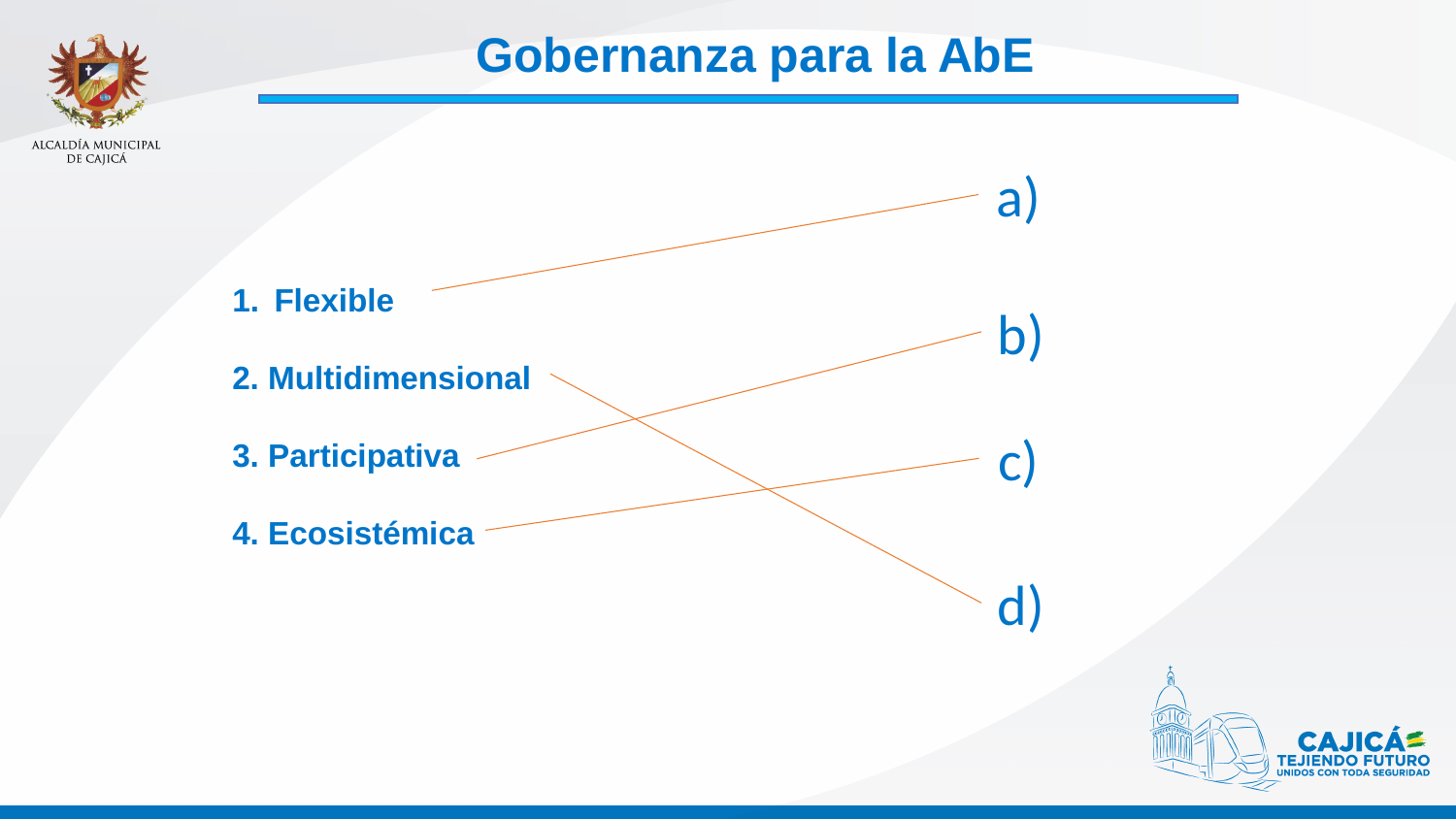

Gobernanza para la AbE

a)
Flexible

2. Multidimensional

3. Participativa

4. Ecosistémica
b)
c)
d)